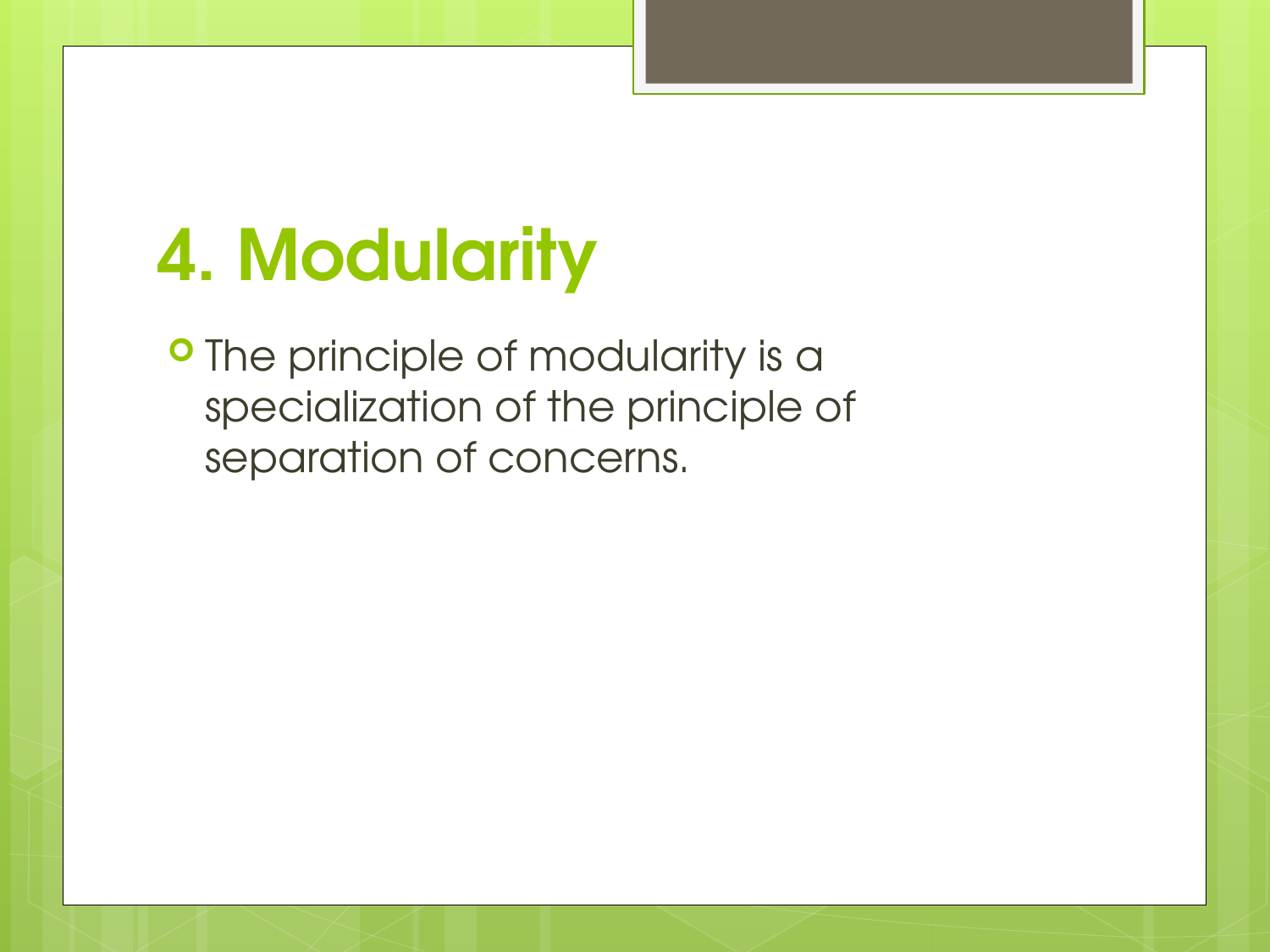

# 4. Modularity
The principle of modularity is a specialization of the principle of separation of concerns.